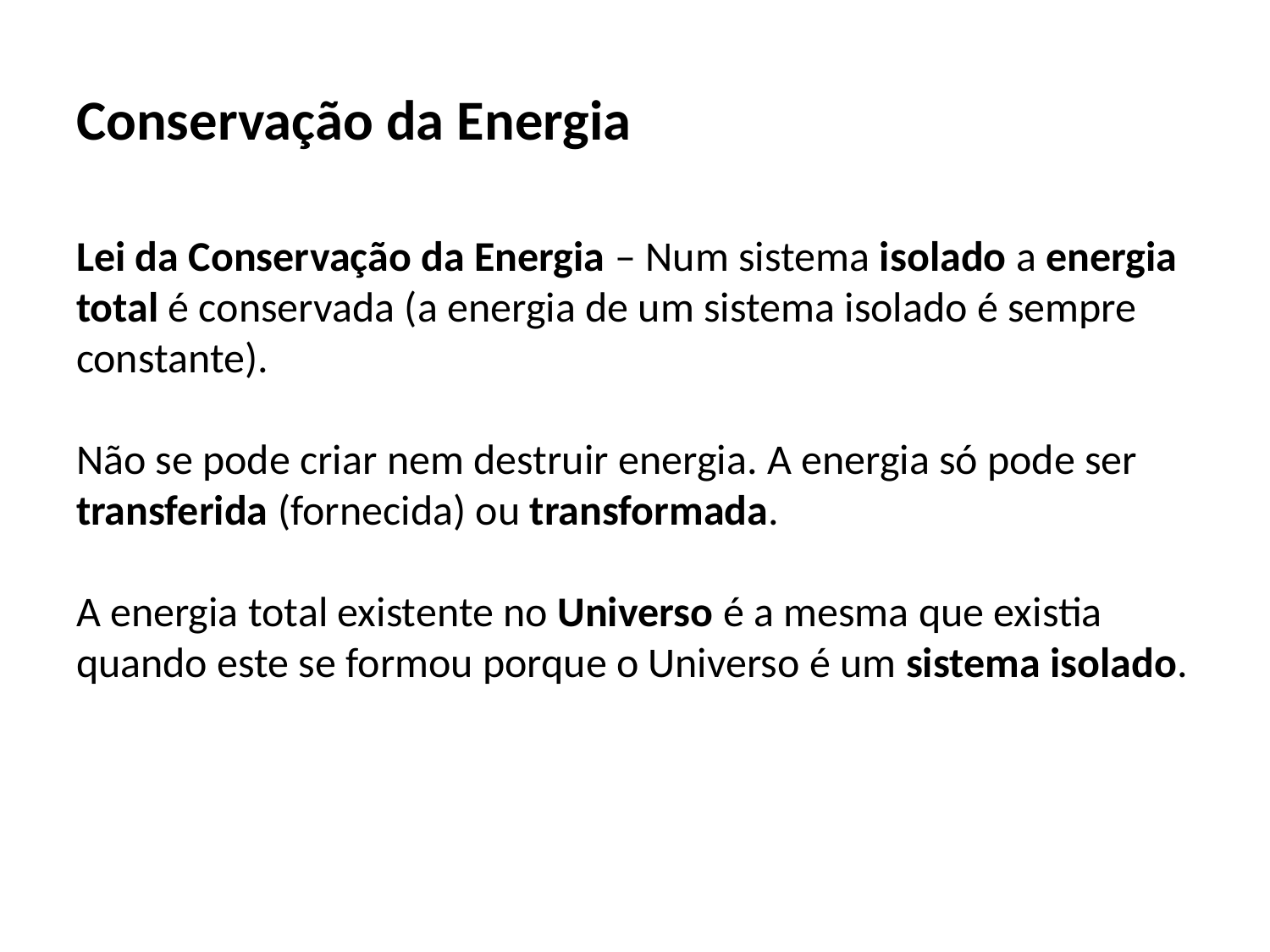

# Conservação da Energia
Lei da Conservação da Energia – Num sistema isolado a energia total é conservada (a energia de um sistema isolado é sempre constante).

Não se pode criar nem destruir energia. A energia só pode ser transferida (fornecida) ou transformada.

A energia total existente no Universo é a mesma que existia quando este se formou porque o Universo é um sistema isolado.